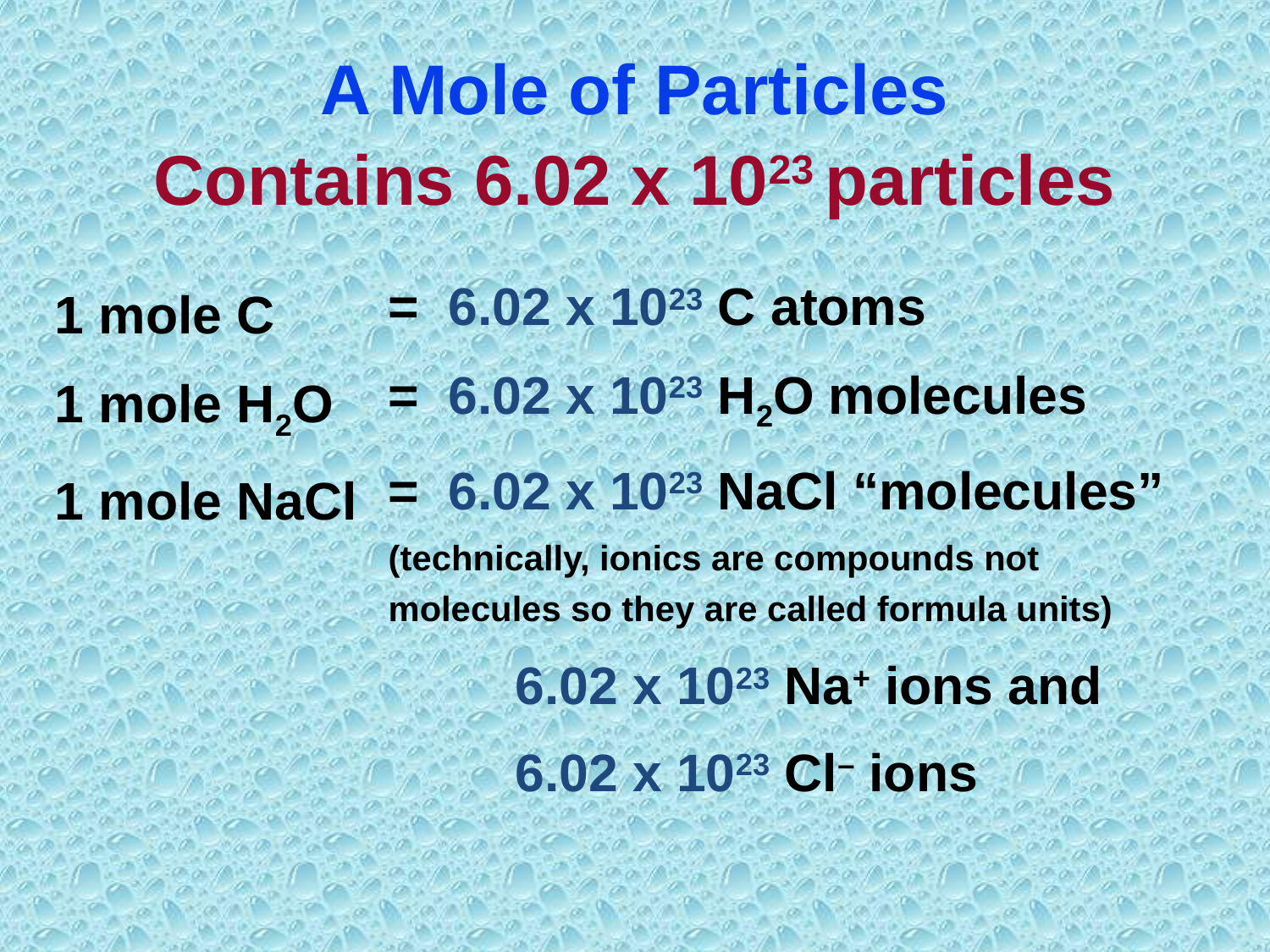

# A Mole of Particles Contains 6.02 x 1023 particles

	=  6.02 x 1023 C atoms
	=  6.02 x 1023 H2O molecules
	=  6.02 x 1023 NaCl “molecules”
	(technically, ionics are compounds not molecules so they are called formula units)
		6.02 x 1023 Na+ ions and
		6.02 x 1023 Cl– ions
1 mole C

1 mole H2O

1 mole NaCl